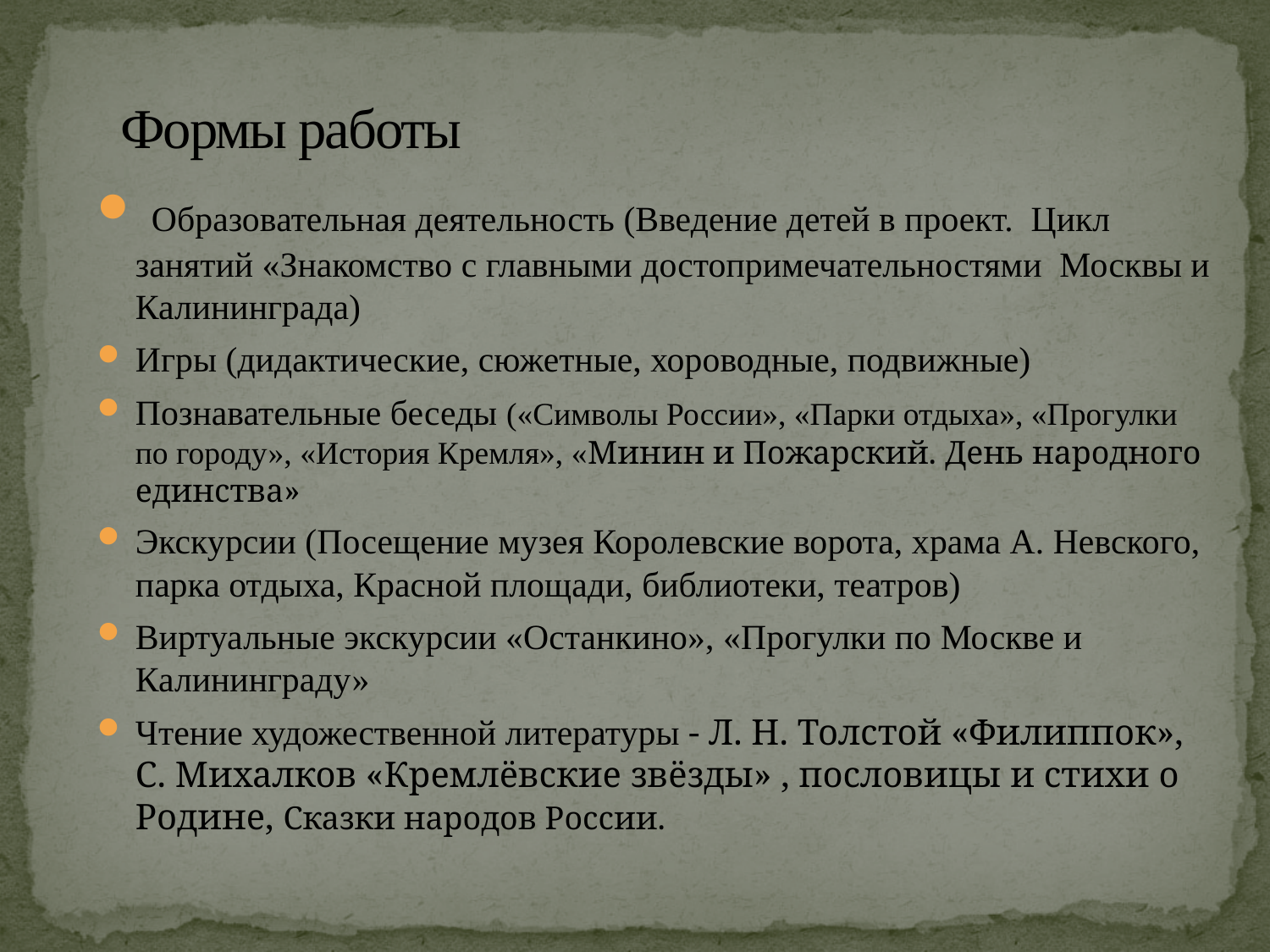

# Формы работы
 Образовательная деятельность (Введение детей в проект.  Цикл занятий «Знакомство с главными достопримечательностями  Москвы и Калининграда)
Игры (дидактические, сюжетные, хороводные, подвижные)
Познавательные беседы («Символы России», «Парки отдыха», «Прогулки по городу», «История Кремля», «Минин и Пожарский. День народного единства»
Экскурсии (Посещение музея Королевские ворота, храма А. Невского, парка отдыха, Красной площади, библиотеки, театров)
Виртуальные экскурсии «Останкино», «Прогулки по Москве и Калининграду»
Чтение художественной литературы - Л. Н. Толстой «Филиппок», С. Михалков «Кремлёвские звёзды» , пословицы и стихи о Родине, Сказки народов России.